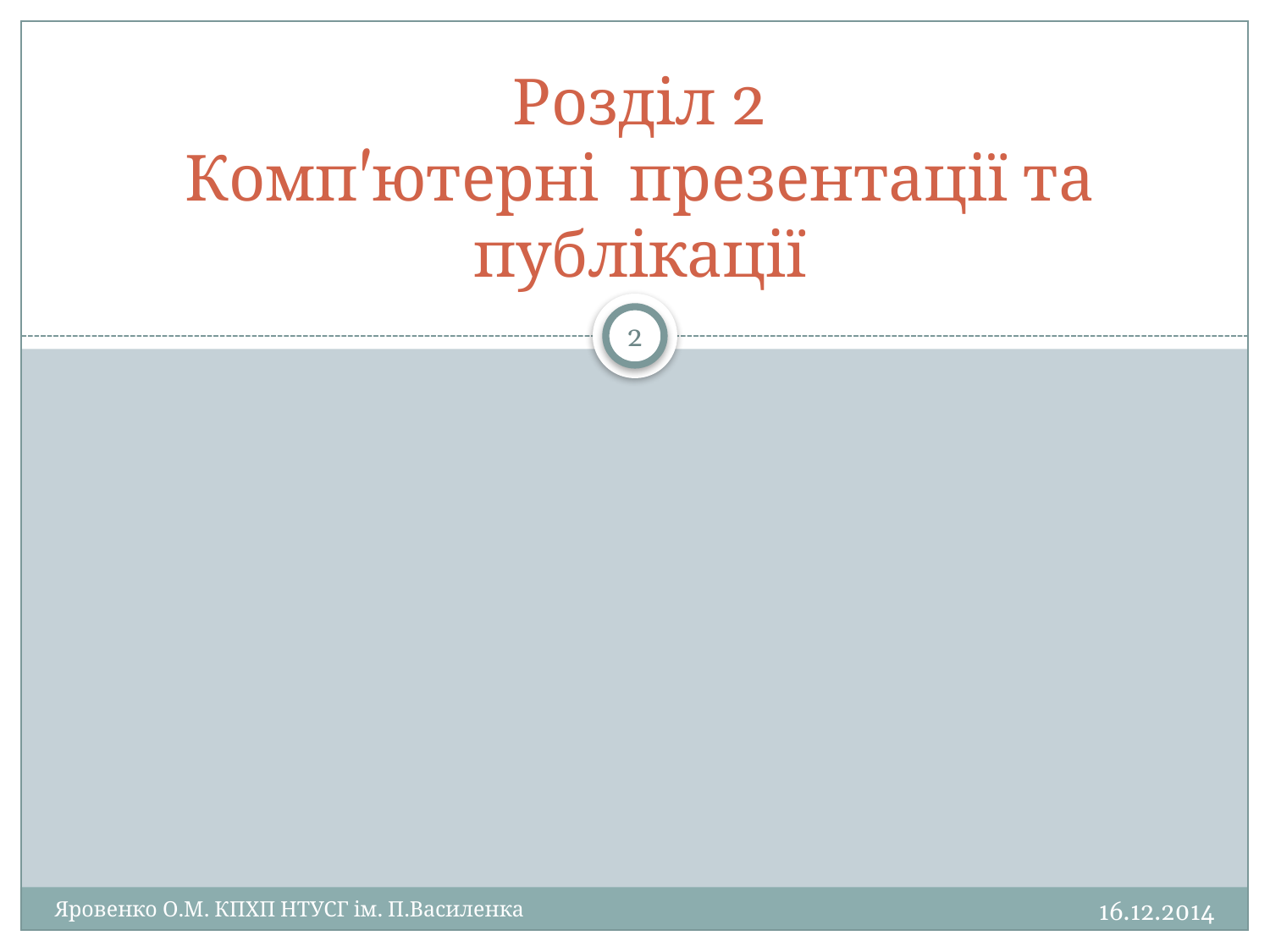

# Розділ 2 Комп'ютерні  презентації та публікації
2
16.12.2014
Яровенко О.М. КПХП НТУСГ ім. П.Василенка